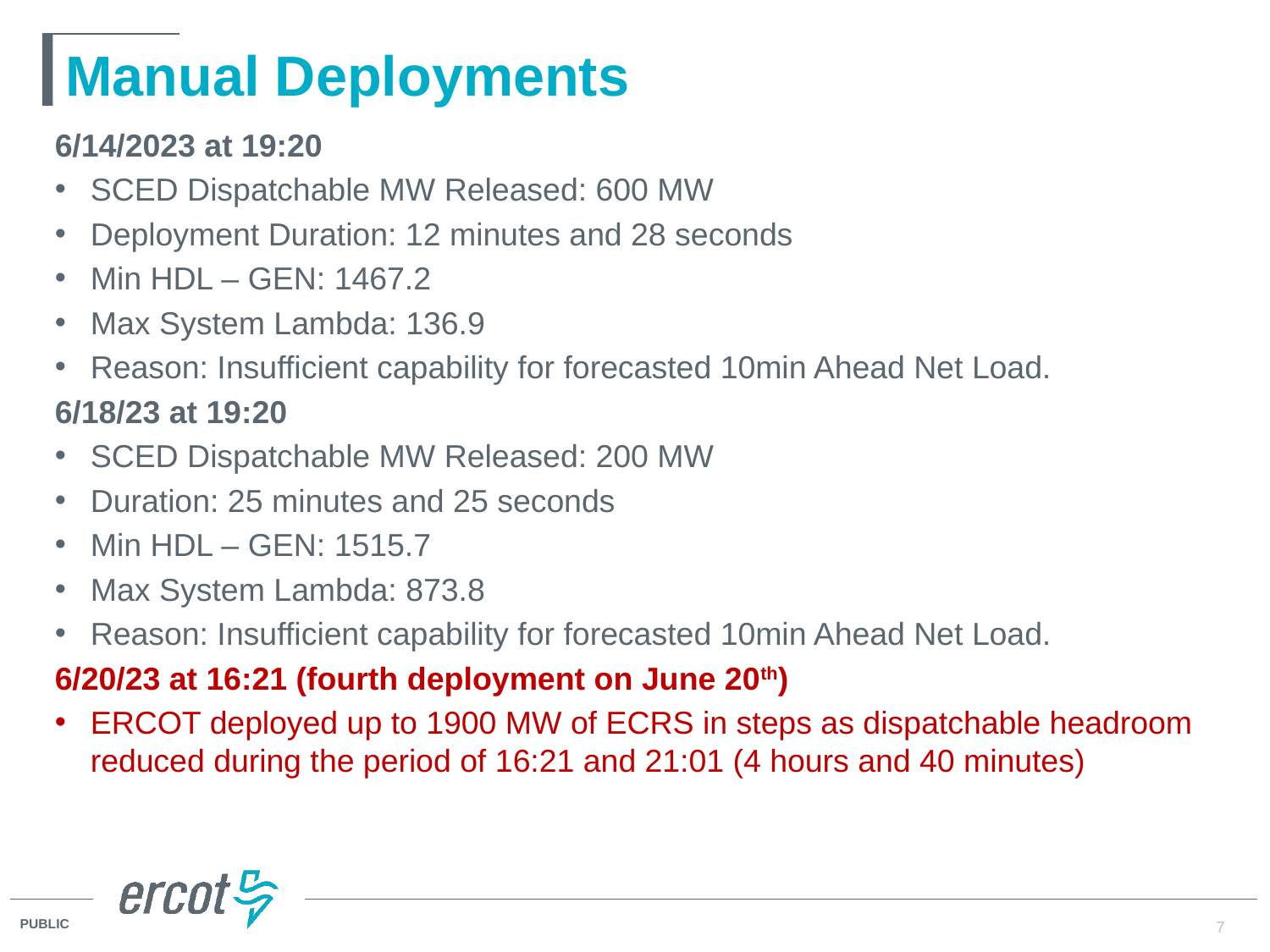

# Manual Deployments
6/14/2023 at 19:20
SCED Dispatchable MW Released: 600 MW
Deployment Duration: 12 minutes and 28 seconds
Min HDL – GEN: 1467.2
Max System Lambda: 136.9
Reason: Insufficient capability for forecasted 10min Ahead Net Load.
6/18/23 at 19:20
SCED Dispatchable MW Released: 200 MW
Duration: 25 minutes and 25 seconds
Min HDL – GEN: 1515.7
Max System Lambda: 873.8
Reason: Insufficient capability for forecasted 10min Ahead Net Load.
6/20/23 at 16:21 (fourth deployment on June 20th)
ERCOT deployed up to 1900 MW of ECRS in steps as dispatchable headroom reduced during the period of 16:21 and 21:01 (4 hours and 40 minutes)

7